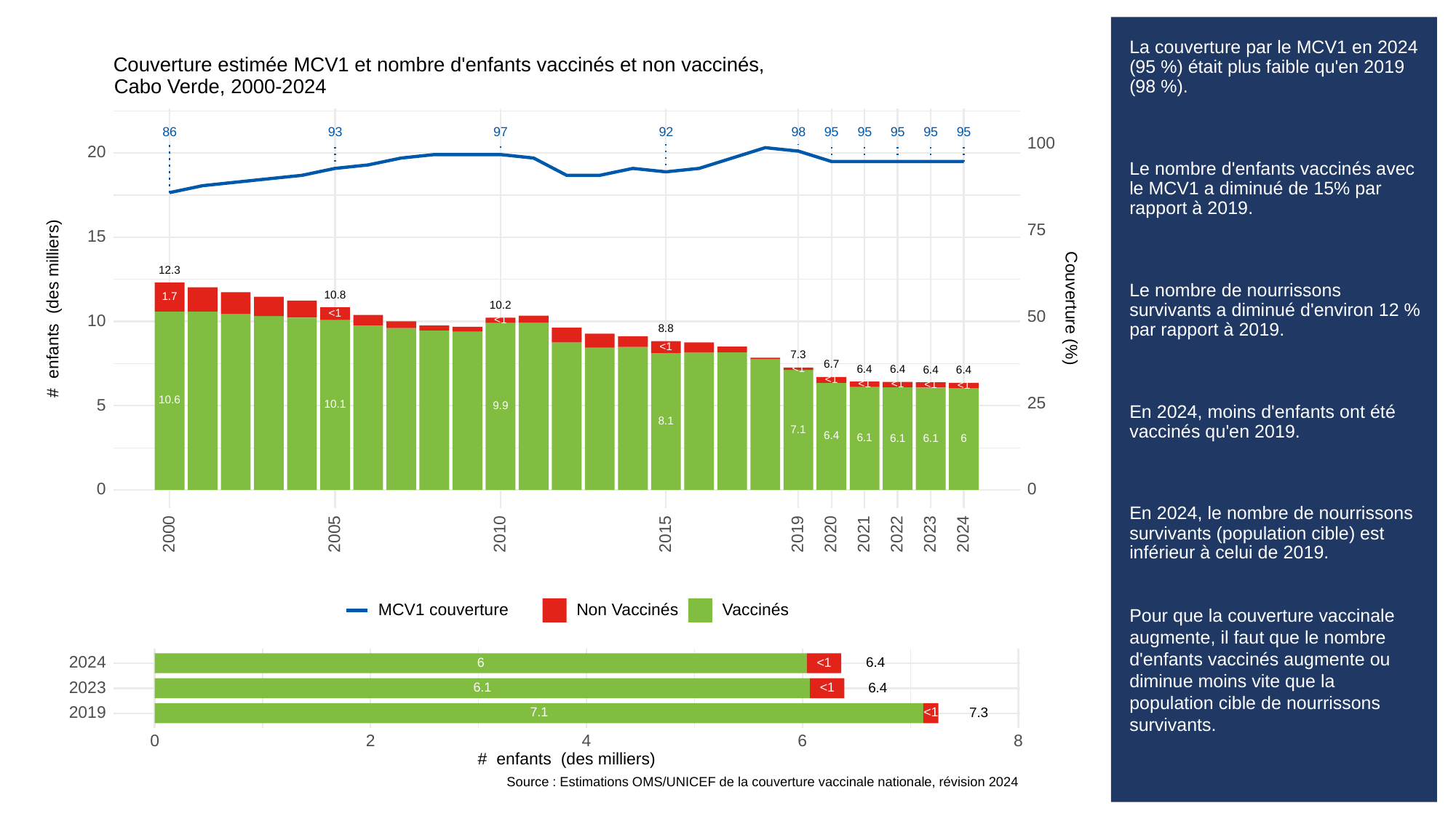

# La couverture par le MCV1 en 2024 (95 %) était plus faible qu'en 2019 (98 %).

Le nombre d'enfants vaccinés avec le MCV1 a diminué de 15% par rapport à 2019.

Le nombre de nourrissons survivants a diminué d'environ 12 % par rapport à 2019.

En 2024, moins d'enfants ont été vaccinés qu'en 2019.

En 2024, le nombre de nourrissons survivants (population cible) est inférieur à celui de 2019.

Pour que la couverture vaccinale augmente, il faut que le nombre d'enfants vaccinés augmente ou diminue moins vite que la population cible de nourrissons survivants.

Couverture estimée MCV1 et nombre d'enfants vaccinés et non vaccinés,
Cabo Verde, 2000-2024

93
86
97
92
98
95
95
95
95
95
100

20

75
15

12.3

10.8

1.7

#  enfants  (des milliers)
Couverture (%)
10.2

<1
50

10

<1

8.8

<1

7.3

6.7

<1
6.4
6.4
6.4
6.4

<1

<1
<1
<1
<1

10.6
25
5
10.1
9.9

8.1
7.1
6.4
6.1
6.1
6.1
6

0
0

2023
2000
2005
2010
2015
2019
2020
2021
2022
2024

MCV1 couverture
Non Vaccinés
Vaccinés

2024
6.4
6
<1

2023
6.4
6.1
<1

2019
7.3
7.1
<1

0
6
8
2
4
#  enfants  (des milliers)
Source : Estimations OMS/UNICEF de la couverture vaccinale nationale, révision 2024